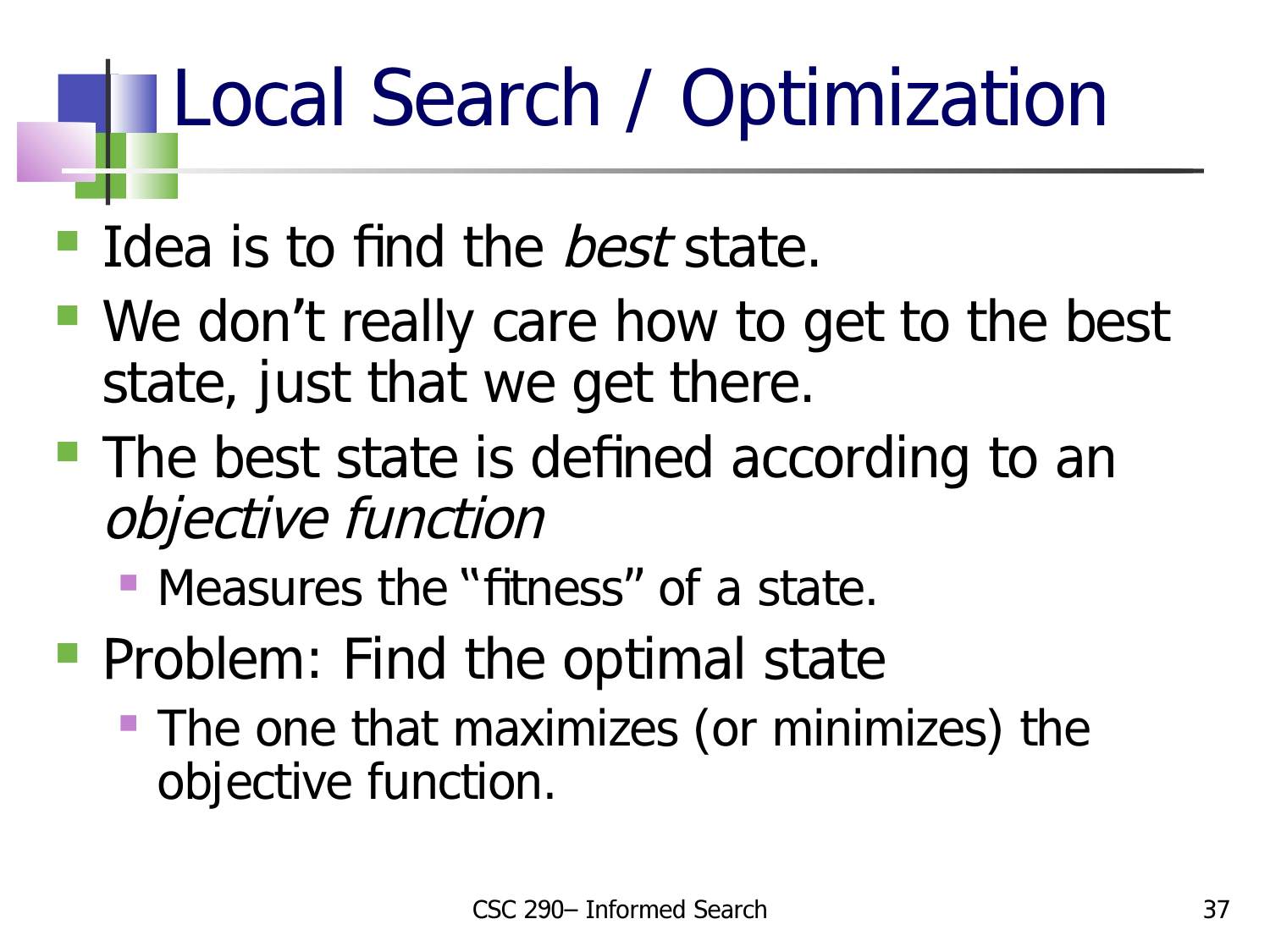

# Local Search / Optimization
Idea is to find the best state.
We don’t really care how to get to the best state, just that we get there.
The best state is defined according to an objective function
Measures the “fitness” of a state.
Problem: Find the optimal state
The one that maximizes (or minimizes) the objective function.